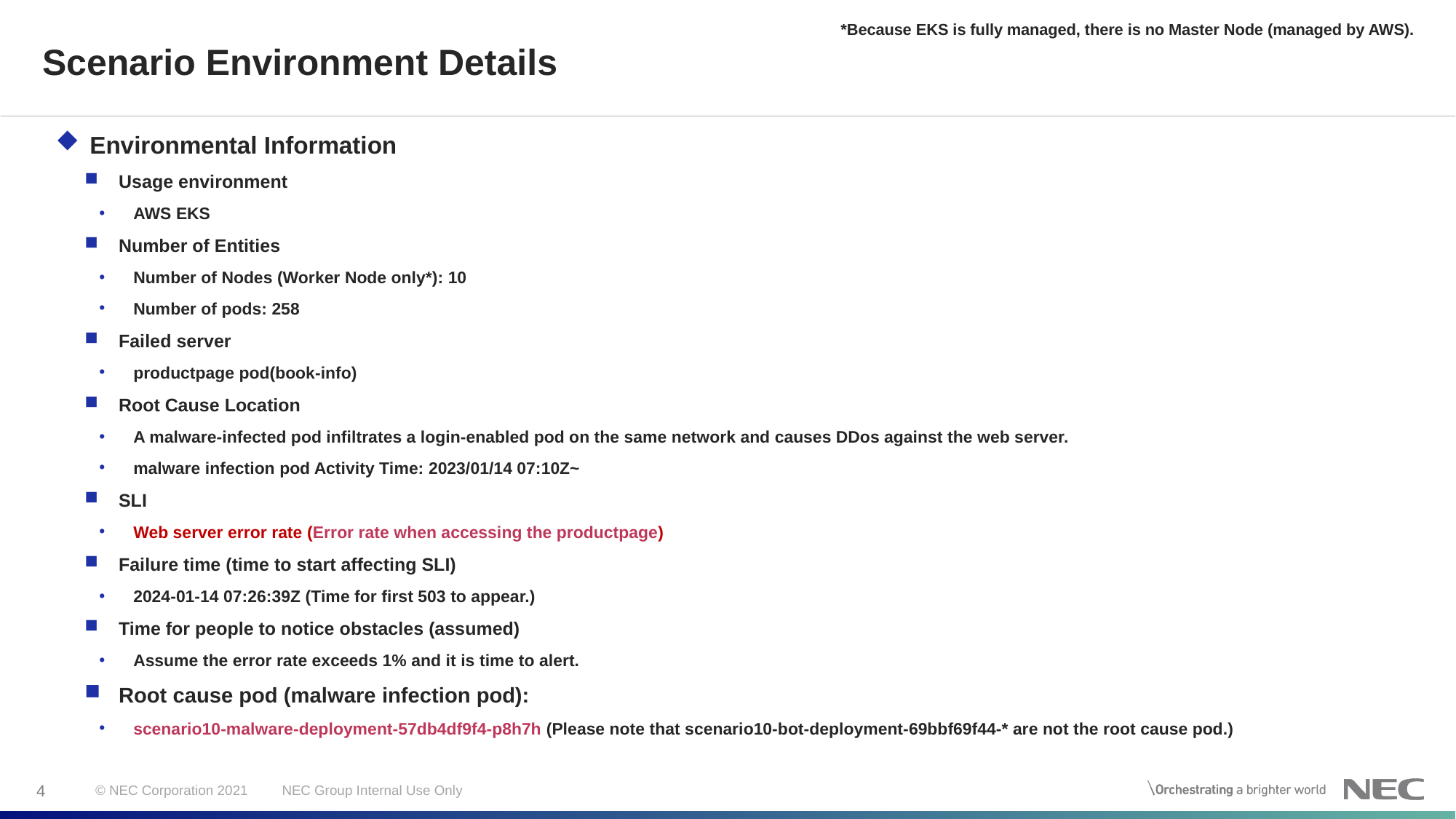

*Because EKS is fully managed, there is no Master Node (managed by AWS).
# Scenario Environment Details
Environmental Information
Usage environment
AWS EKS
Number of Entities
Number of Nodes (Worker Node only*): 10
Number of pods: 258
Failed server
productpage pod(book-info)
Root Cause Location
A malware-infected pod infiltrates a login-enabled pod on the same network and causes DDos against the web server.
malware infection pod Activity Time: 2023/01/14 07:10Z~
SLI
Web server error rate (Error rate when accessing the productpage)
Failure time (time to start affecting SLI)
2024-01-14 07:26:39Z (Time for first 503 to appear.)
Time for people to notice obstacles (assumed)
Assume the error rate exceeds 1% and it is time to alert.
Root cause pod (malware infection pod):
scenario10-malware-deployment-57db4df9f4-p8h7h (Please note that scenario10-bot-deployment-69bbf69f44-* are not the root cause pod.)